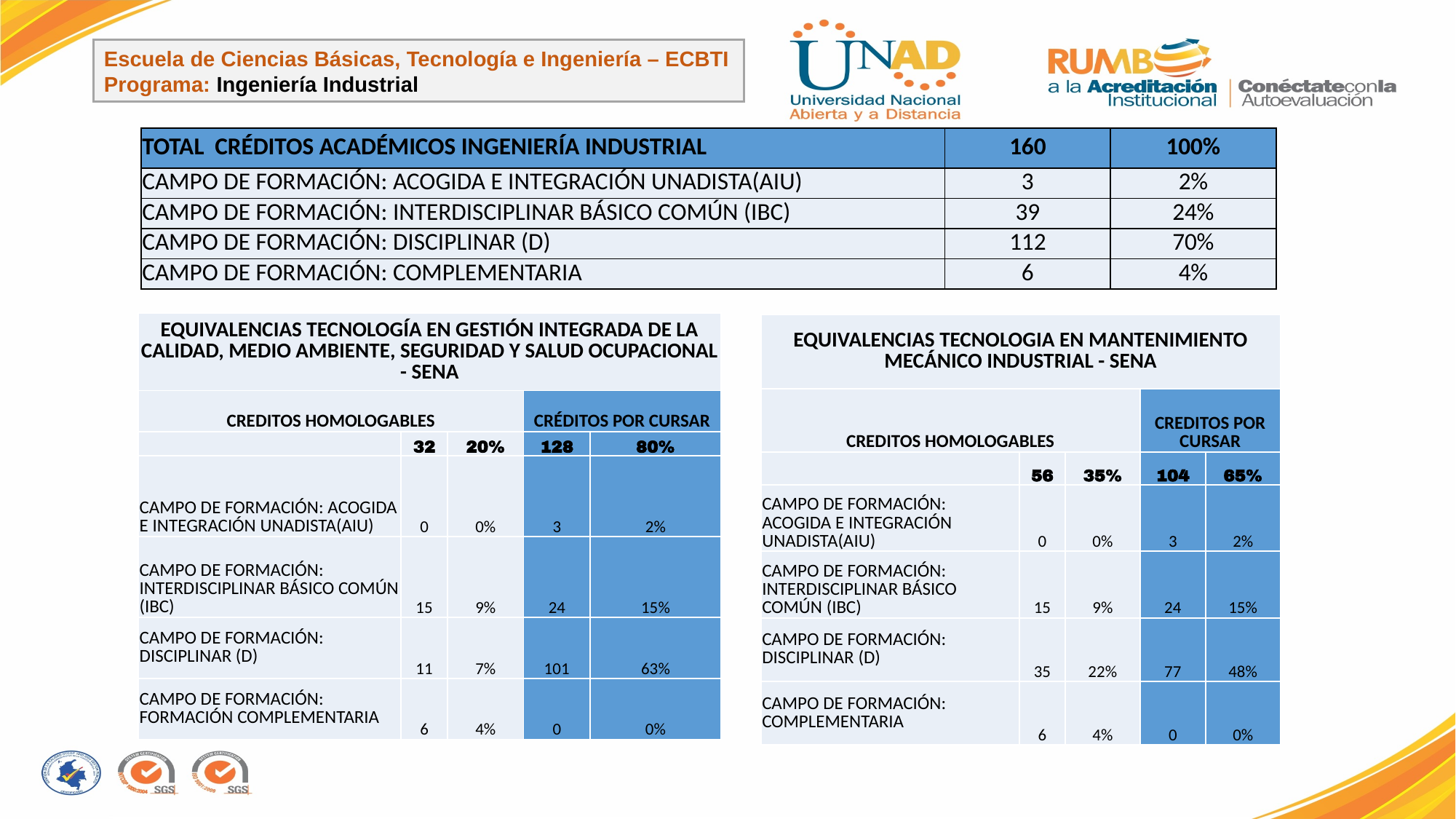

Escuela de Ciencias Básicas, Tecnología e Ingeniería – ECBTI
Programa: Ingeniería Industrial
| TOTAL CRÉDITOS ACADÉMICOS INGENIERÍA INDUSTRIAL | 160 | 100% |
| --- | --- | --- |
| CAMPO DE FORMACIÓN: ACOGIDA E INTEGRACIÓN UNADISTA(AIU) | 3 | 2% |
| CAMPO DE FORMACIÓN: INTERDISCIPLINAR BÁSICO COMÚN (IBC) | 39 | 24% |
| CAMPO DE FORMACIÓN: DISCIPLINAR (D) | 112 | 70% |
| CAMPO DE FORMACIÓN: COMPLEMENTARIA | 6 | 4% |
| EQUIVALENCIAS TECNOLOGÍA EN GESTIÓN INTEGRADA DE LA CALIDAD, MEDIO AMBIENTE, SEGURIDAD Y SALUD OCUPACIONAL - SENA |  |  |  |  |
| --- | --- | --- | --- | --- |
| CREDITOS HOMOLOGABLES |  |  | CRÉDITOS POR CURSAR |  |
|  | 32 | 20% | 128 | 80% |
| CAMPO DE FORMACIÓN: ACOGIDA E INTEGRACIÓN UNADISTA(AIU) | 0 | 0% | 3 | 2% |
| CAMPO DE FORMACIÓN: INTERDISCIPLINAR BÁSICO COMÚN (IBC) | 15 | 9% | 24 | 15% |
| CAMPO DE FORMACIÓN: DISCIPLINAR (D) | 11 | 7% | 101 | 63% |
| CAMPO DE FORMACIÓN: FORMACIÓN COMPLEMENTARIA | 6 | 4% | 0 | 0% |
| EQUIVALENCIAS TECNOLOGIA EN MANTENIMIENTO MECÁNICO INDUSTRIAL - SENA |  |  |  |  |
| --- | --- | --- | --- | --- |
| CREDITOS HOMOLOGABLES |  |  | CREDITOS POR CURSAR |  |
|  | 56 | 35% | 104 | 65% |
| CAMPO DE FORMACIÓN: ACOGIDA E INTEGRACIÓN UNADISTA(AIU) | 0 | 0% | 3 | 2% |
| CAMPO DE FORMACIÓN: INTERDISCIPLINAR BÁSICO COMÚN (IBC) | 15 | 9% | 24 | 15% |
| CAMPO DE FORMACIÓN: DISCIPLINAR (D) | 35 | 22% | 77 | 48% |
| CAMPO DE FORMACIÓN: COMPLEMENTARIA | 6 | 4% | 0 | 0% |